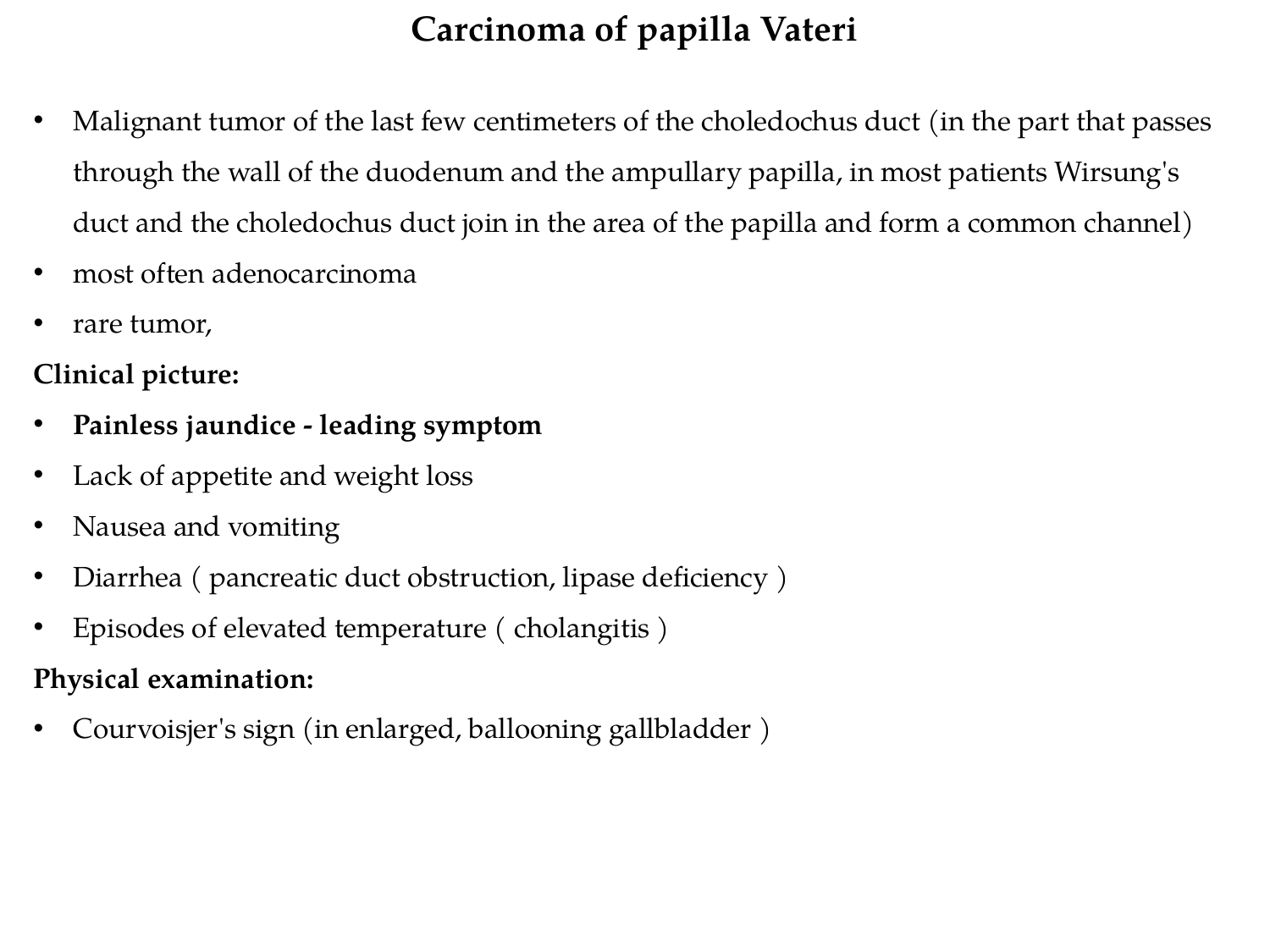

Carcinoma of papilla Vateri
Malignant tumor of the last few centimeters of the choledochus duct (in the part that passes through the wall of the duodenum and the ampullary papilla, in most patients Wirsung's duct and the choledochus duct join in the area of the papilla and form a common channel)
most often adenocarcinoma
rare tumor,
Clinical picture:
Painless jaundice - leading symptom
Lack of appetite and weight loss
Nausea and vomiting
Diarrhea ( pancreatic duct obstruction, lipase deficiency )
Episodes of elevated temperature ( cholangitis )
Physical examination:
Courvoisjer's sign (in enlarged, ballooning gallbladder )